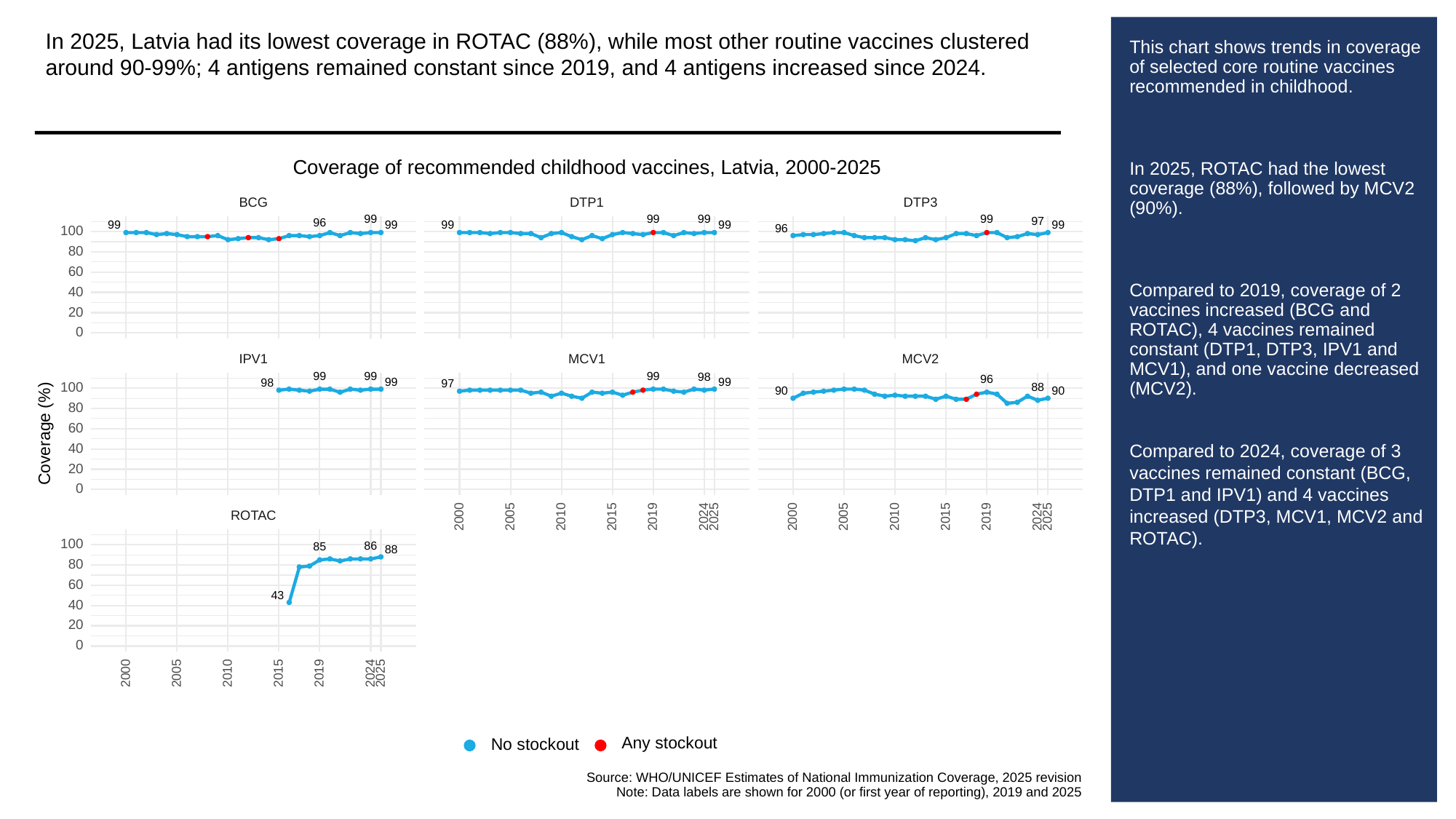

In 2025, Latvia had its lowest coverage in ROTAC (88%), while most other routine vaccines clustered around 90-99%; 4 antigens remained constant since 2019, and 4 antigens increased since 2024.
# This chart shows trends in coverage of selected core routine vaccines recommended in childhood.

In 2025, ROTAC had the lowest coverage (88%), followed by MCV2 (90%).

Compared to 2019, coverage of 2 vaccines increased (BCG and ROTAC), 4 vaccines remained constant (DTP1, DTP3, IPV1 and MCV1), and one vaccine decreased (MCV2).

Compared to 2024, coverage of 3 vaccines remained constant (BCG, DTP1 and IPV1) and 4 vaccines increased (DTP3, MCV1, MCV2 and ROTAC).

Coverage of recommended childhood vaccines, Latvia, 2000-2025
BCG
DTP3
DTP1
99
99
99
99

97
96

99
99
99
99
99
96
100

80

60

40

20

0

MCV1
MCV2
IPV1
99
99
99

98
96

99
99
98
97
100
88

90
90

80

60
Coverage (%)

40

20

0

ROTAC
2000
2005
2010
2015
2019
2024
2025
2000
2005
2010
2015
2019
2024
2025

100
86
85

88

80

60

43

40

20

0

2000
2005
2010
2015
2019
2024
2025
Any stockout
No stockout

Source: WHO/UNICEF Estimates of National Immunization Coverage, 2025 revision
Note: Data labels are shown for 2000 (or first year of reporting), 2019 and 2025